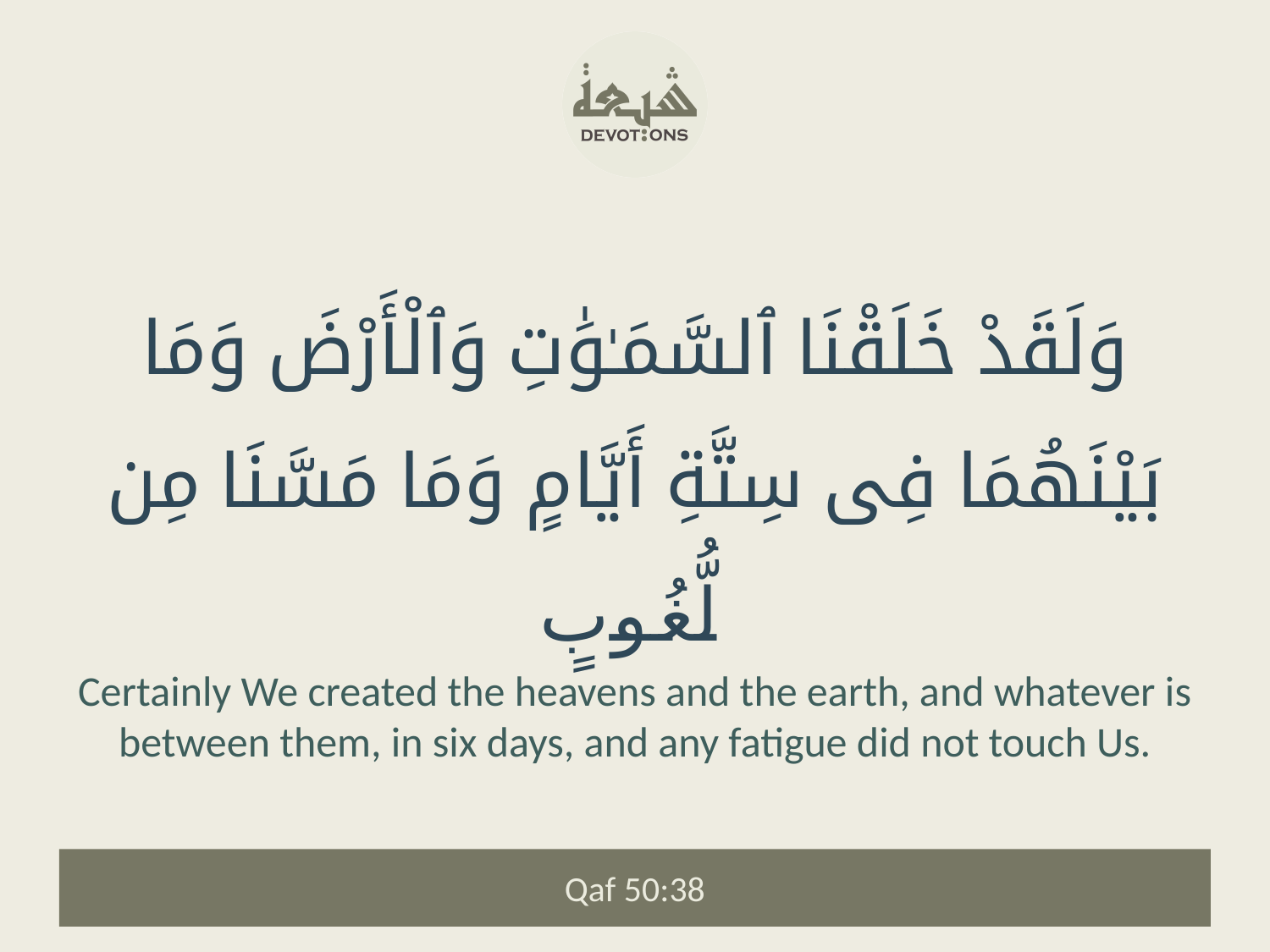

وَلَقَدْ خَلَقْنَا ٱلسَّمَـٰوَٰتِ وَٱلْأَرْضَ وَمَا بَيْنَهُمَا فِى سِتَّةِ أَيَّامٍ وَمَا مَسَّنَا مِن لُّغُوبٍ
Certainly We created the heavens and the earth, and whatever is between them, in six days, and any fatigue did not touch Us.
Qaf 50:38